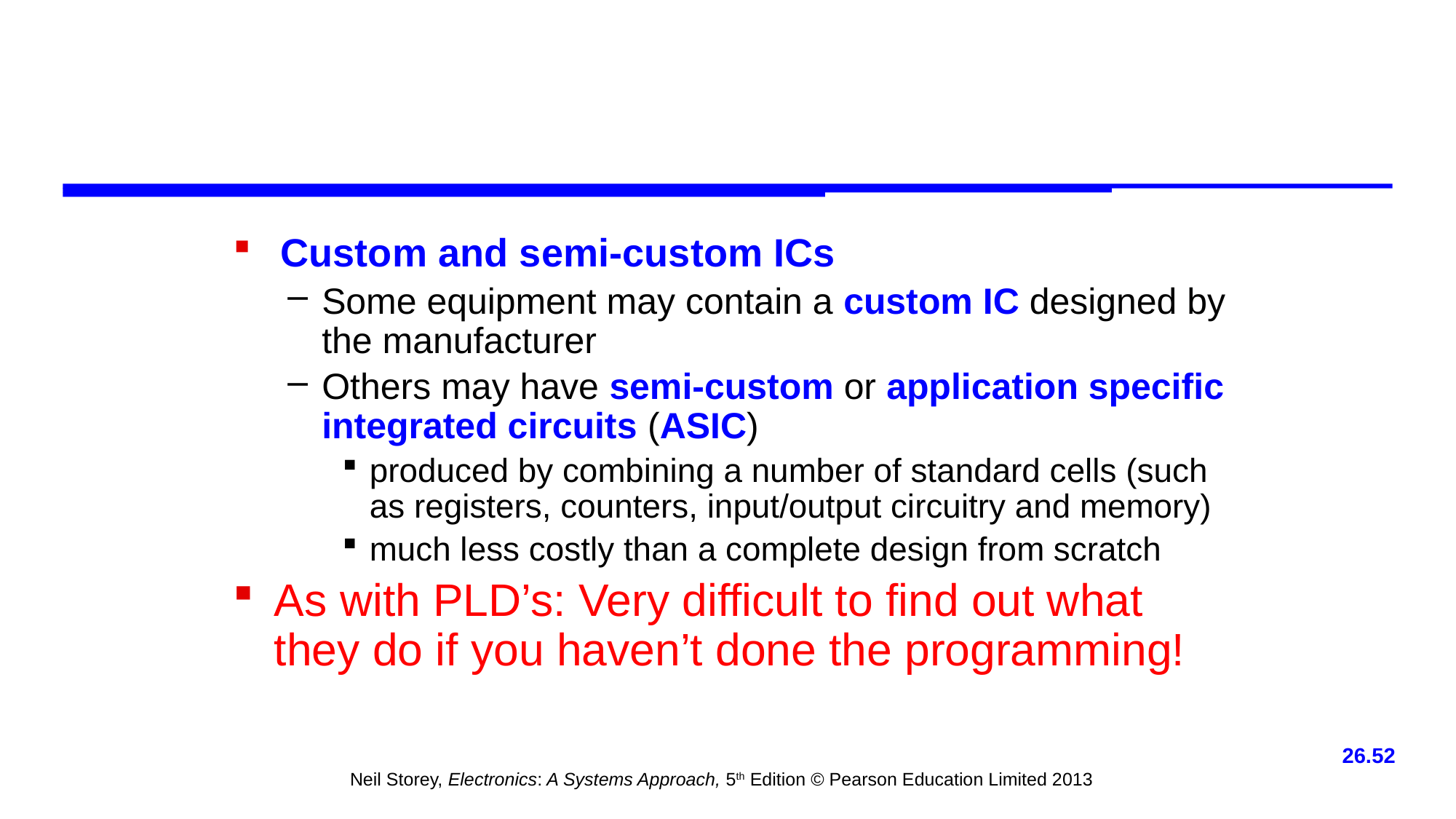

Custom and semi-custom ICs
Some equipment may contain a custom IC designed by the manufacturer
Others may have semi-custom or application specific integrated circuits (ASIC)
produced by combining a number of standard cells (such as registers, counters, input/output circuitry and memory)
much less costly than a complete design from scratch
As with PLD’s: Very difficult to find out what they do if you haven’t done the programming!